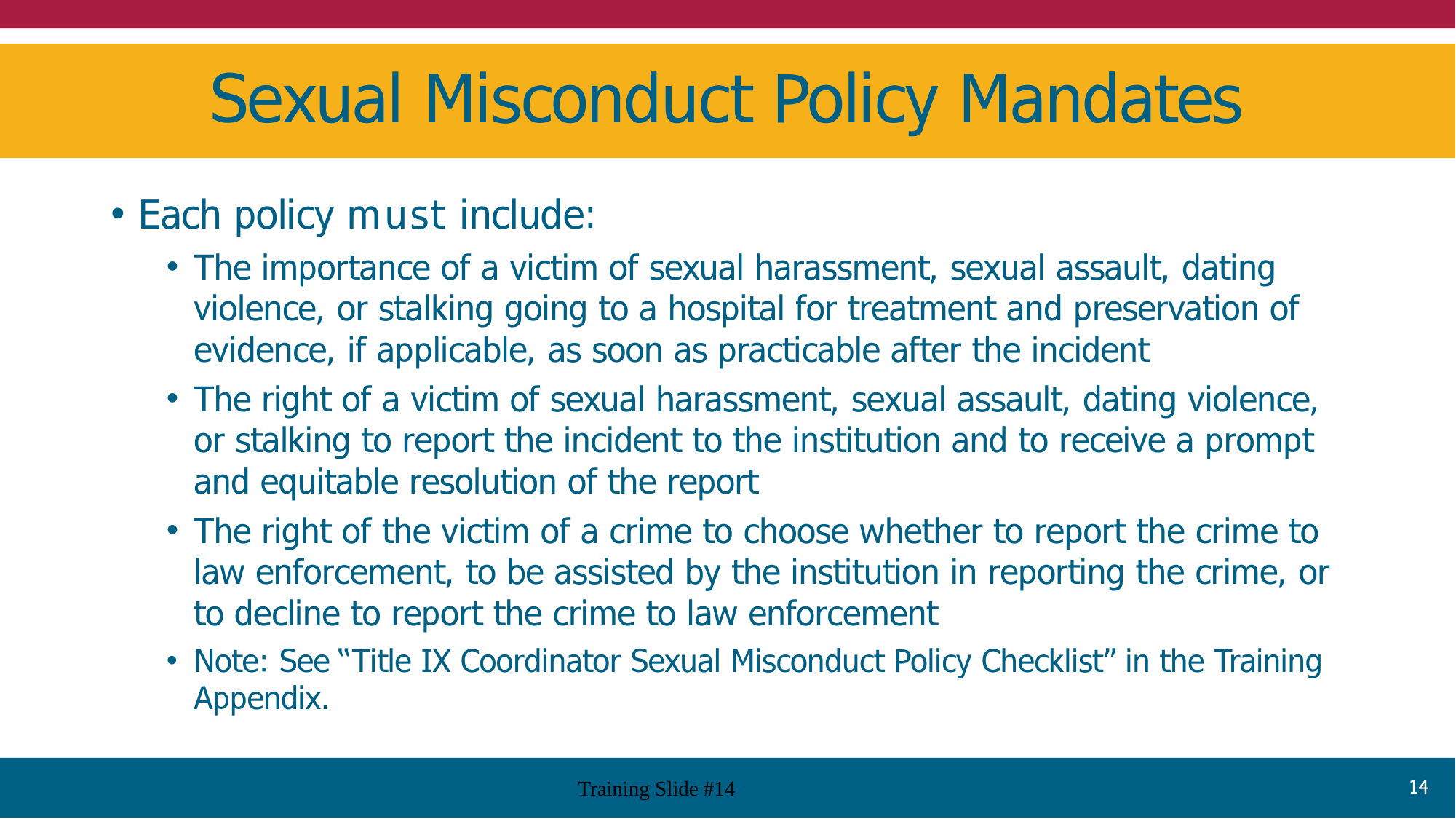

# Sexual Misconduct Policy Mandates
Each policy must include:
The importance of a victim of sexual harassment, sexual assault, dating violence, or stalking going to a hospital for treatment and preservation of evidence, if applicable, as soon as practicable after the incident
The right of a victim of sexual harassment, sexual assault, dating violence, or stalking to report the incident to the institution and to receive a prompt and equitable resolution of the report
The right of the victim of a crime to choose whether to report the crime to law enforcement, to be assisted by the institution in reporting the crime, or to decline to report the crime to law enforcement
Note: See “Title IX Coordinator Sexual Misconduct Policy Checklist” in the Training Appendix.

14
Training Slide #14